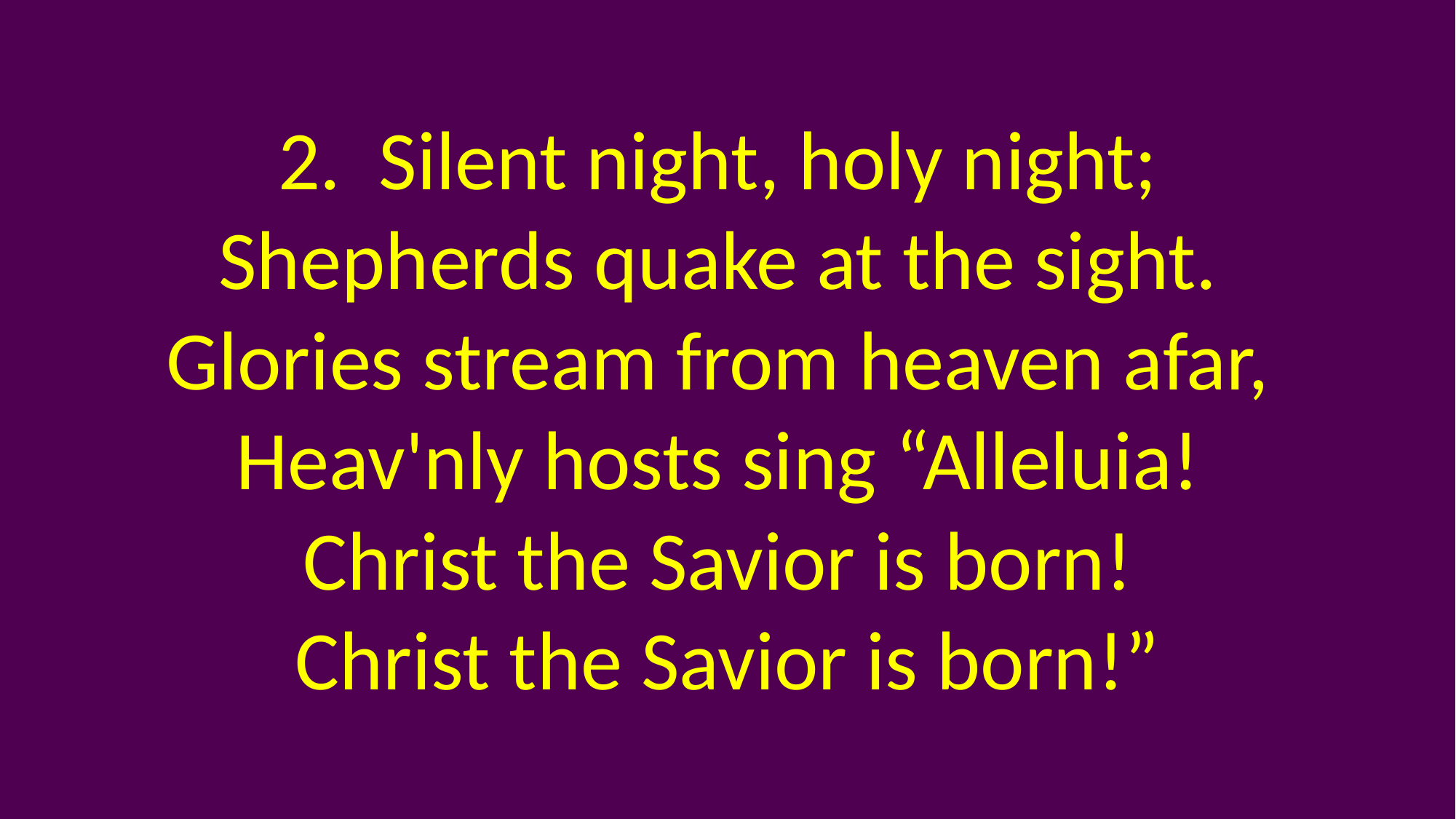

2.  Silent night, holy night;
Shepherds quake at the sight.
Glories stream from heaven afar,
Heav'nly hosts sing “Alleluia!
Christ the Savior is born!
Christ the Savior is born!”